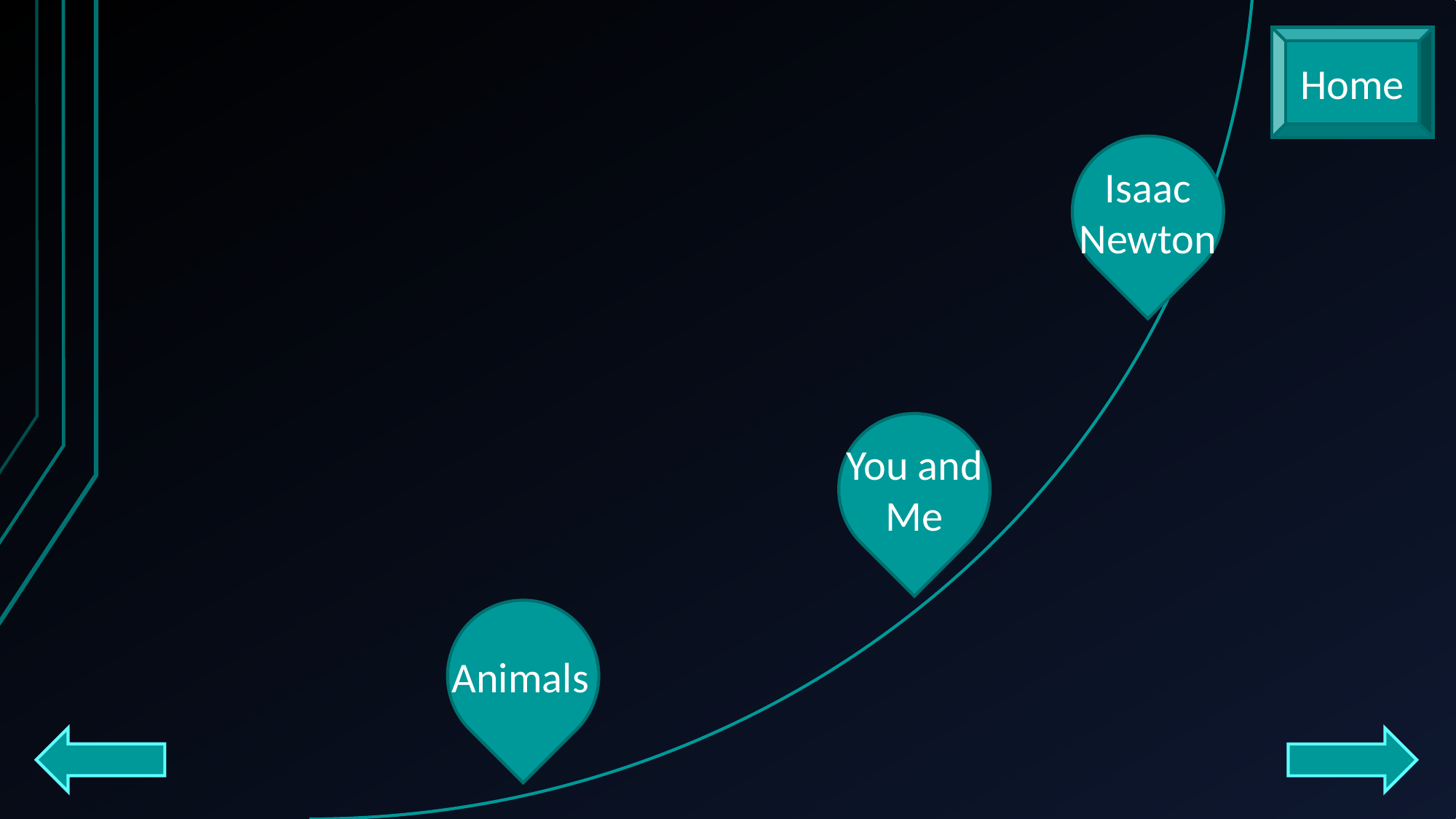

Home

Isaac Newton

You and Me

Animals